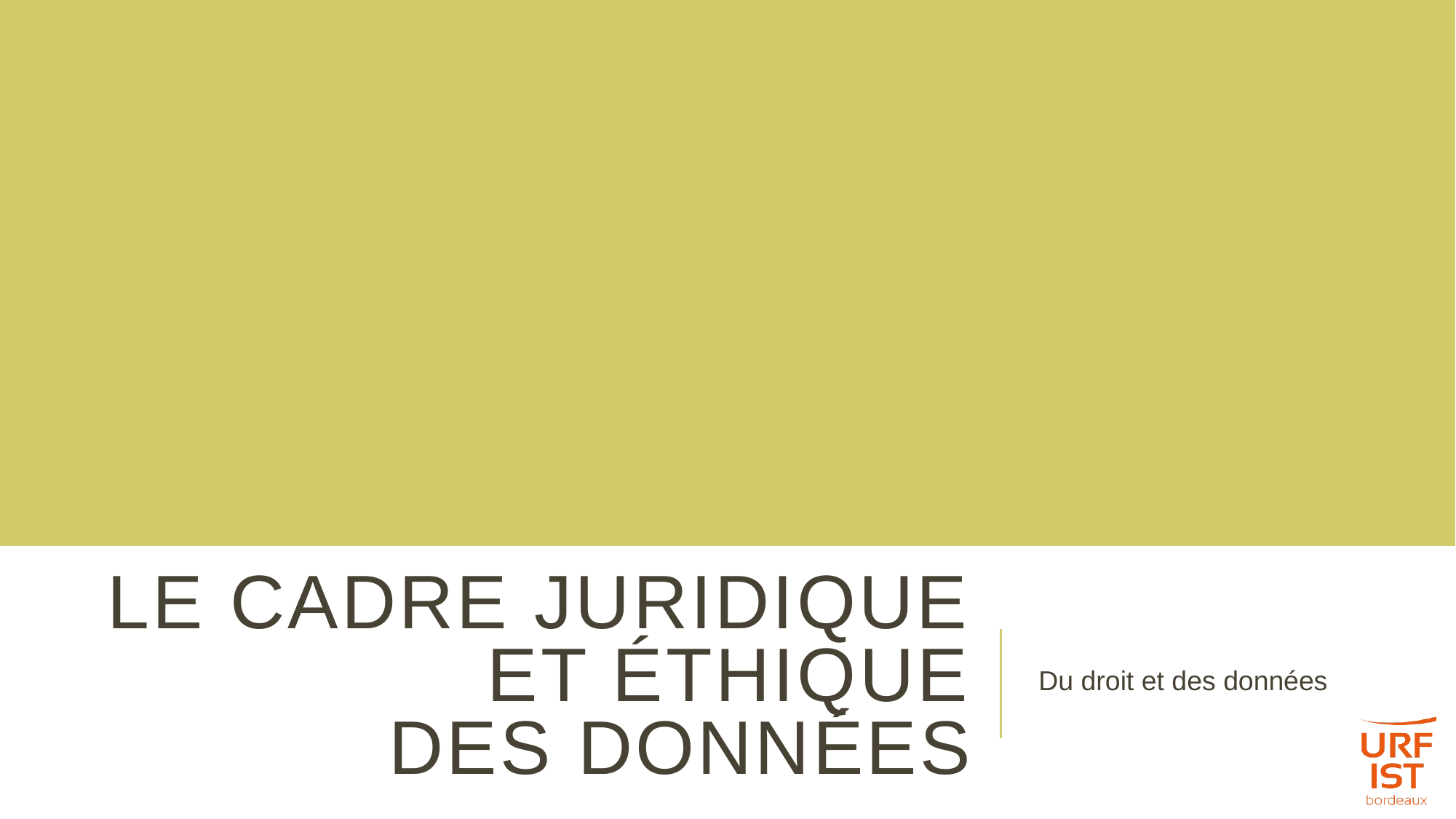

# Le cadre juridique et éthique des données
Du droit et des données